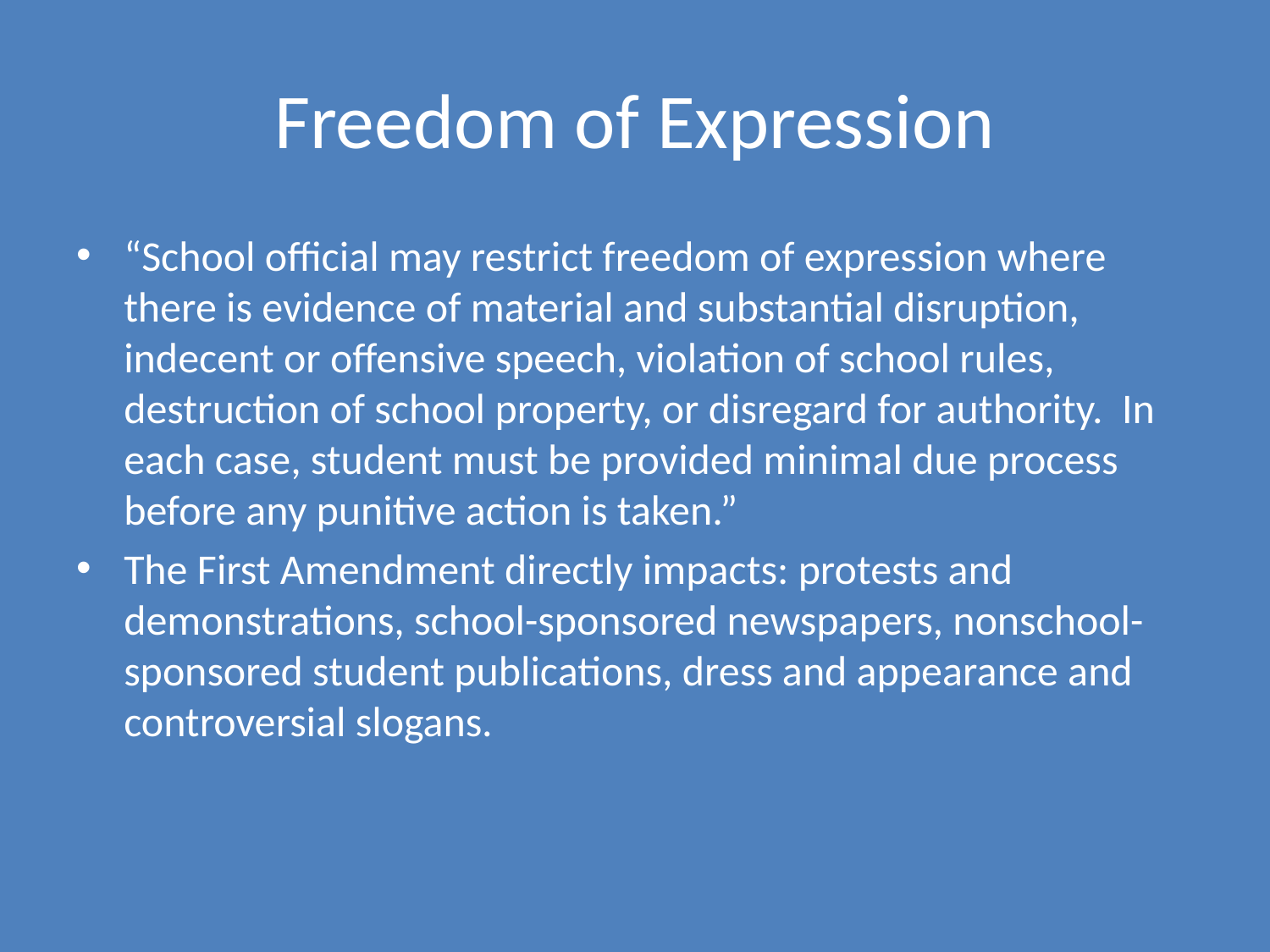

# Freedom of Expression
“School official may restrict freedom of expression where there is evidence of material and substantial disruption, indecent or offensive speech, violation of school rules, destruction of school property, or disregard for authority.  In each case, student must be provided minimal due process before any punitive action is taken.”
The First Amendment directly impacts: protests and demonstrations, school-sponsored newspapers, nonschool-sponsored student publications, dress and appearance and controversial slogans.